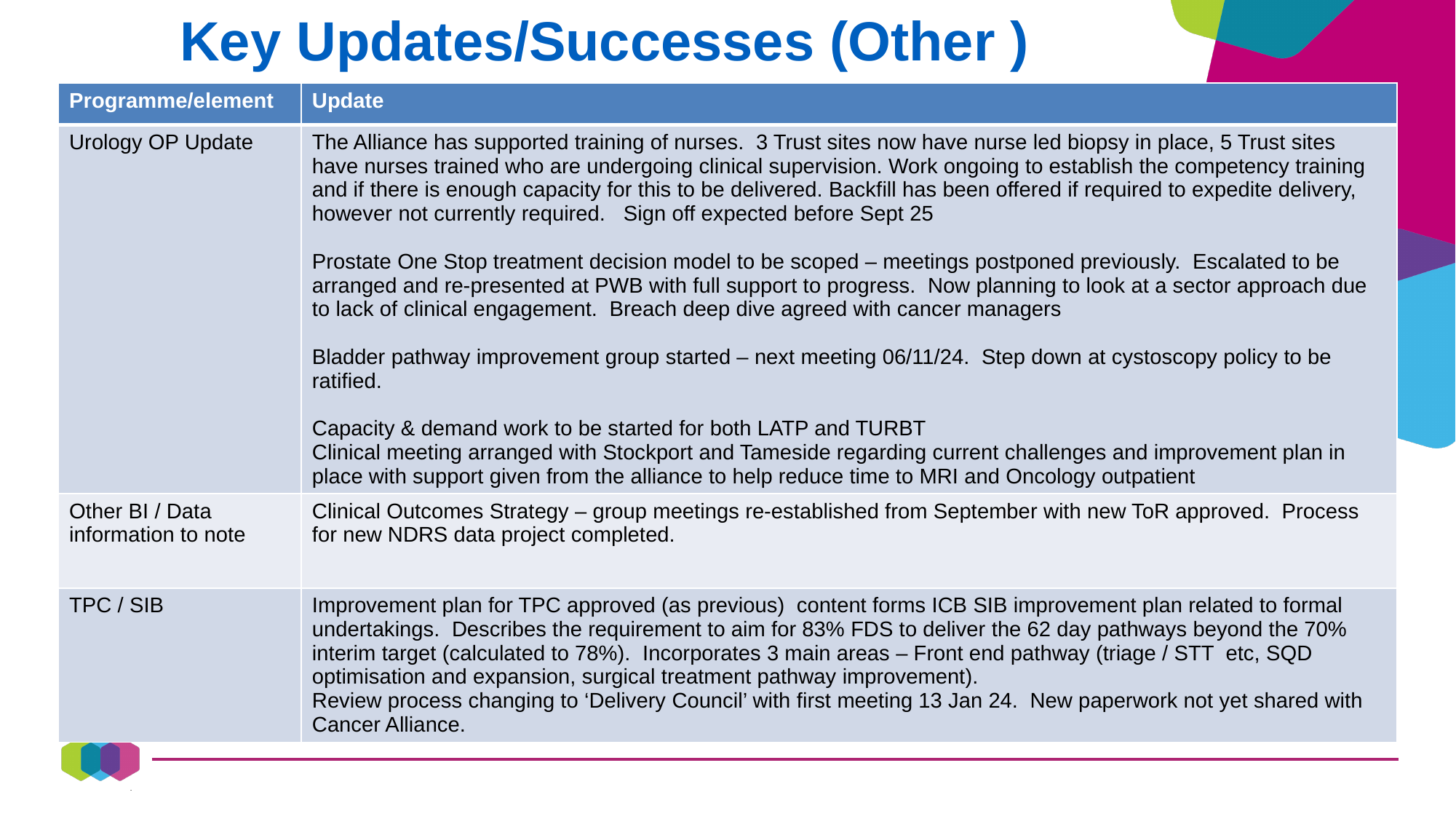

Key Updates/Successes (Other )
| Programme/element | Update |
| --- | --- |
| Urology OP Update | The Alliance has supported training of nurses. 3 Trust sites now have nurse led biopsy in place, 5 Trust sites have nurses trained who are undergoing clinical supervision. Work ongoing to establish the competency training and if there is enough capacity for this to be delivered. Backfill has been offered if required to expedite delivery, however not currently required. Sign off expected before Sept 25 Prostate One Stop treatment decision model to be scoped – meetings postponed previously. Escalated to be arranged and re-presented at PWB with full support to progress. Now planning to look at a sector approach due to lack of clinical engagement. Breach deep dive agreed with cancer managers Bladder pathway improvement group started – next meeting 06/11/24. Step down at cystoscopy policy to be ratified. Capacity & demand work to be started for both LATP and TURBT Clinical meeting arranged with Stockport and Tameside regarding current challenges and improvement plan in place with support given from the alliance to help reduce time to MRI and Oncology outpatient |
| Other BI / Data information to note | Clinical Outcomes Strategy – group meetings re-established from September with new ToR approved. Process for new NDRS data project completed. |
| TPC / SIB | Improvement plan for TPC approved (as previous) content forms ICB SIB improvement plan related to formal undertakings. Describes the requirement to aim for 83% FDS to deliver the 62 day pathways beyond the 70% interim target (calculated to 78%). Incorporates 3 main areas – Front end pathway (triage / STT etc, SQD optimisation and expansion, surgical treatment pathway improvement). Review process changing to ‘Delivery Council’ with first meeting 13 Jan 24. New paperwork not yet shared with Cancer Alliance. |